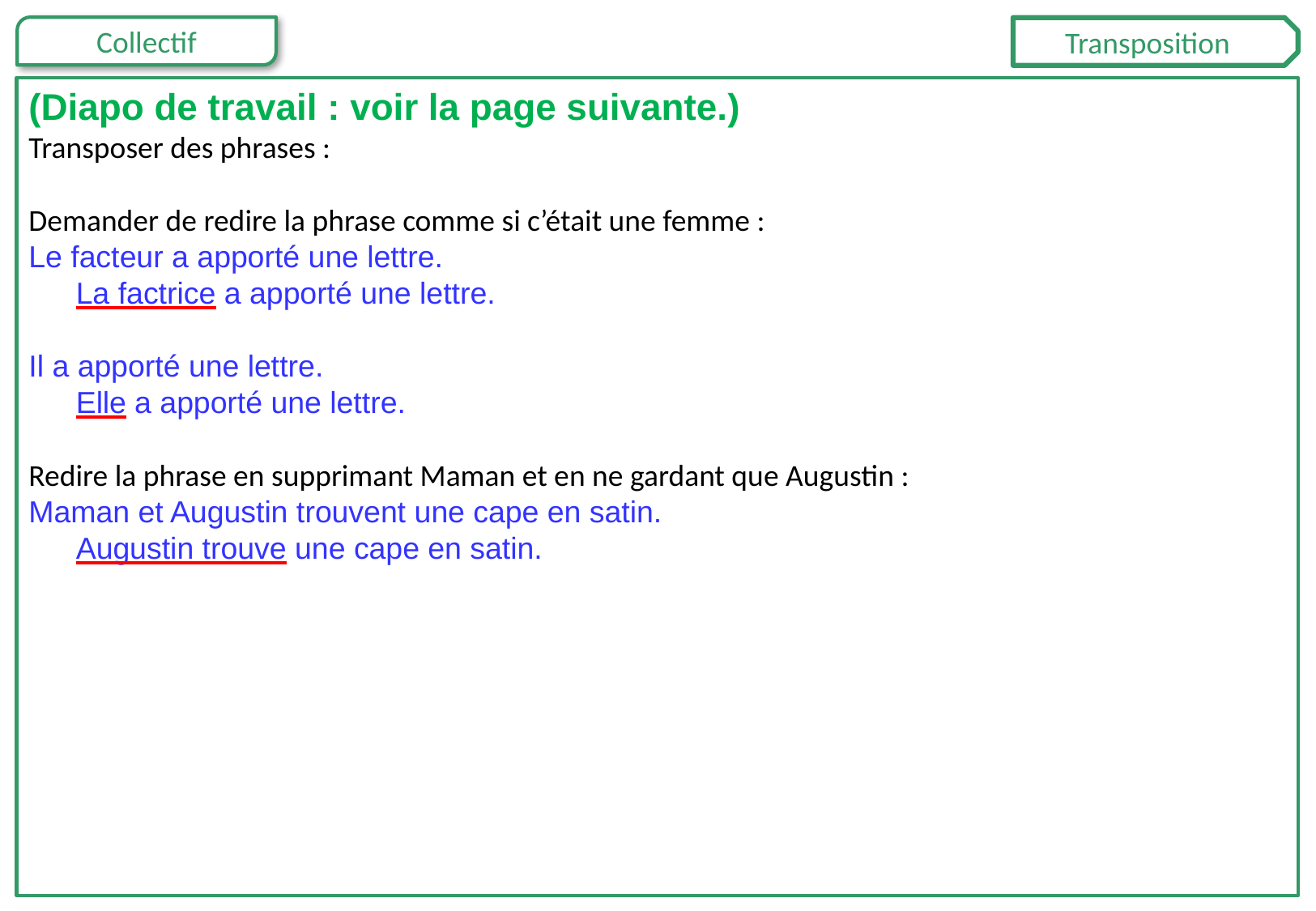

Transposition
(Diapo de travail : voir la page suivante.)
Transposer des phrases :

Demander de redire la phrase comme si c’était une femme :
Le facteur a apporté une lettre.
La factrice a apporté une lettre.

Il a apporté une lettre.
Elle a apporté une lettre.

Redire la phrase en supprimant Maman et en ne gardant que Augustin :
Maman et Augustin trouvent une cape en satin.
Augustin trouve une cape en satin.